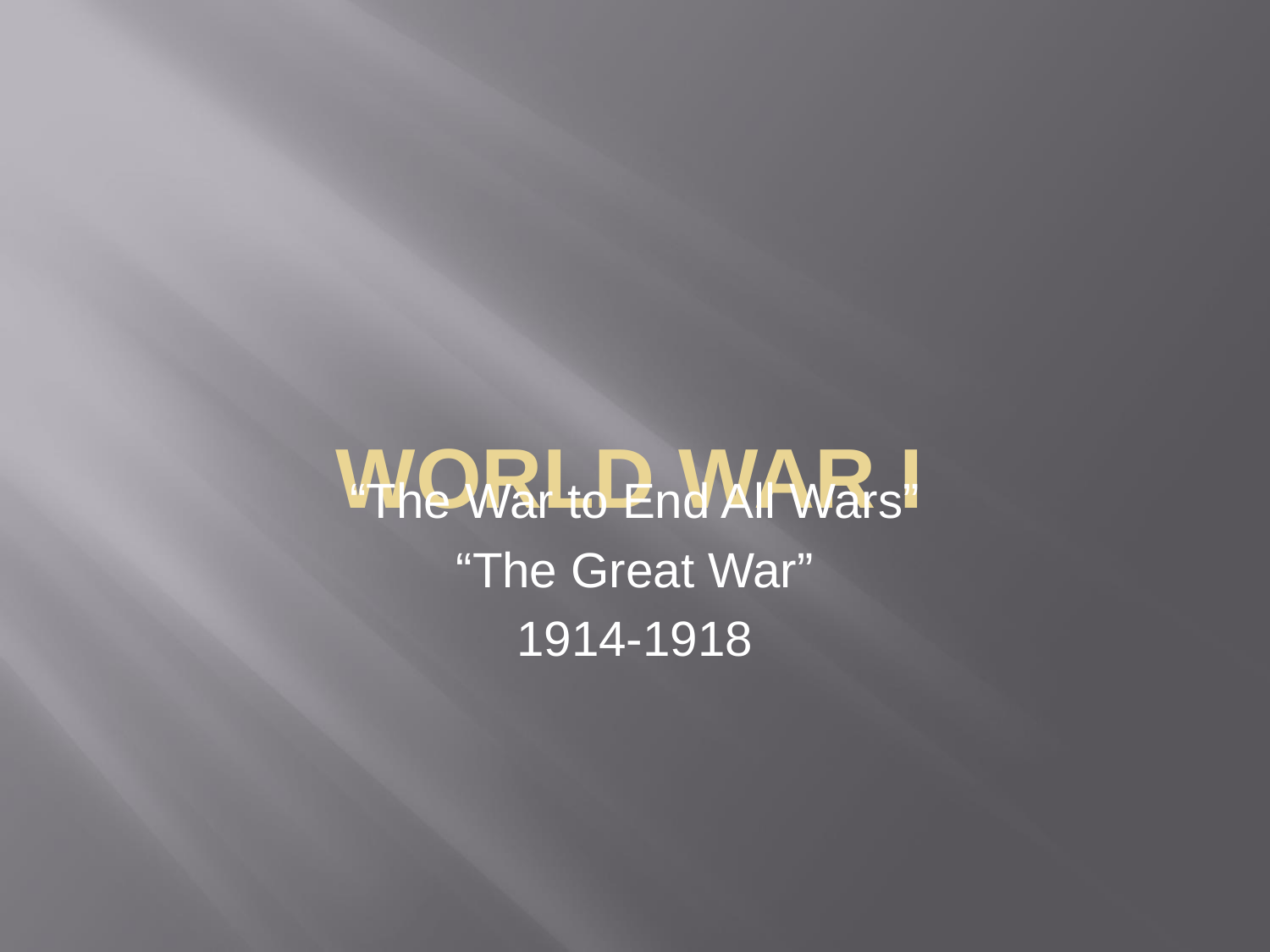

# WORLD WAR I
“The War to End All Wars”
“The Great War”
1914-1918